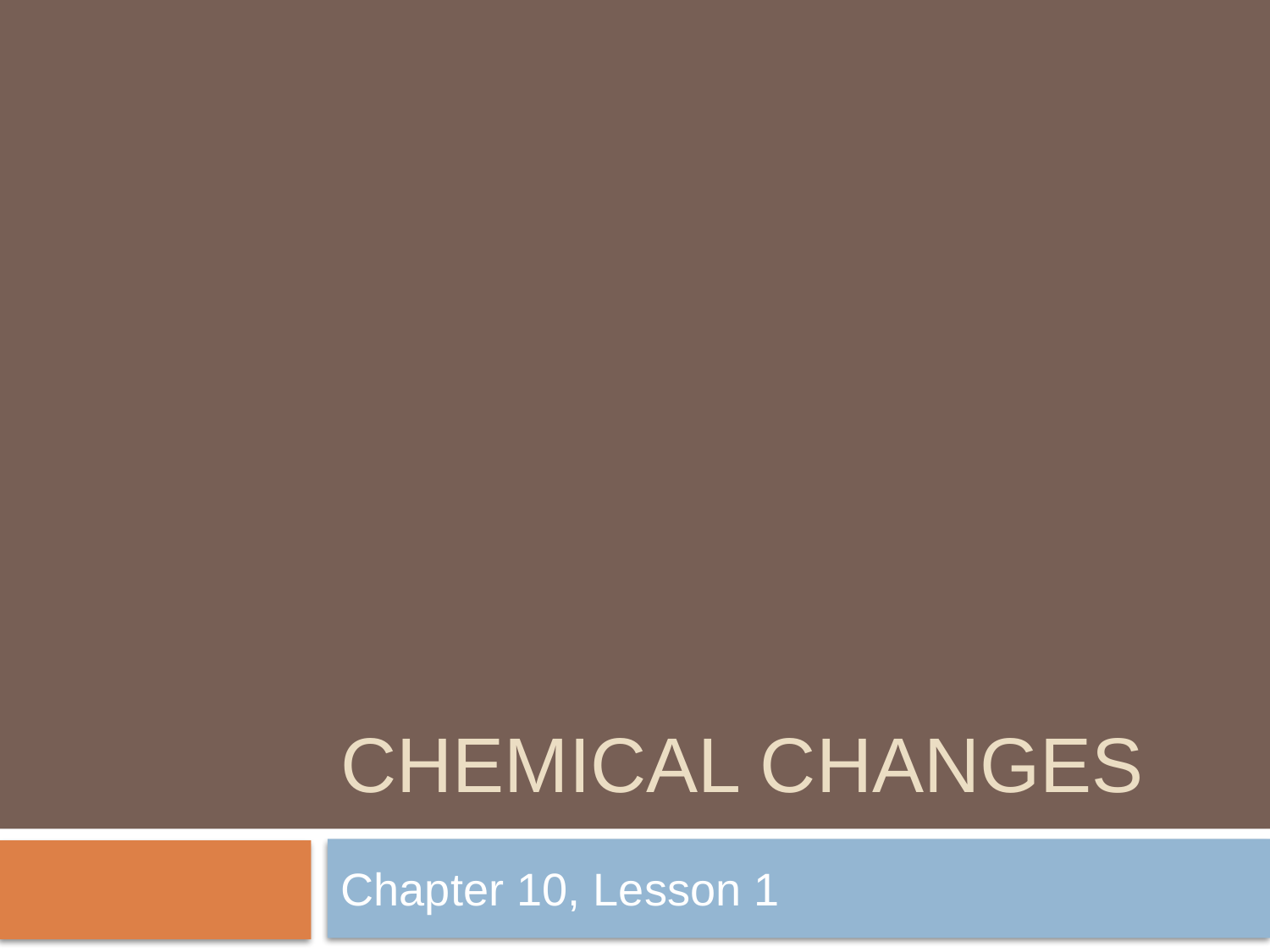

# Chemical changes
Chapter 10, Lesson 1